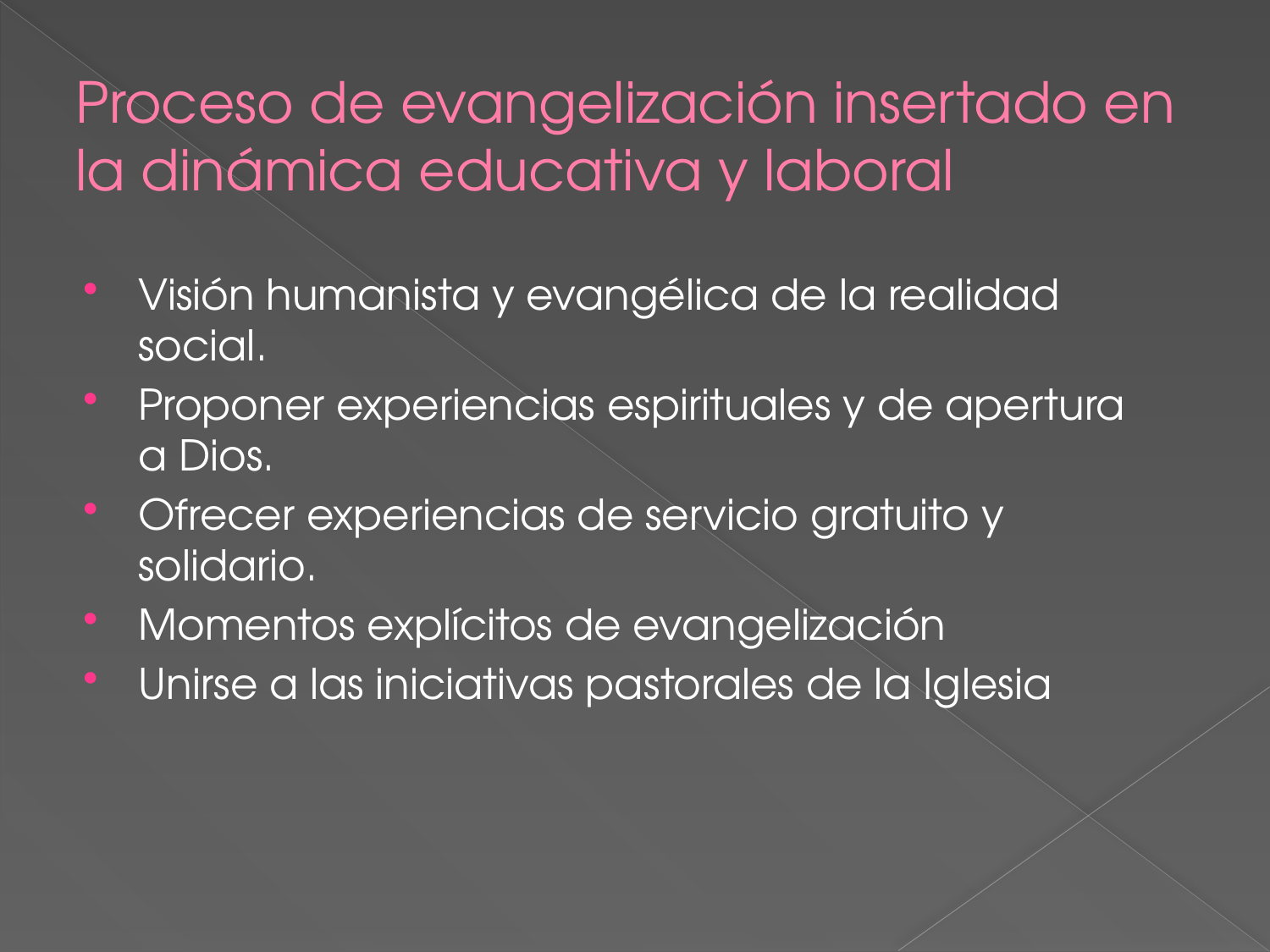

# Proceso de evangelización insertado en la dinámica educativa y laboral
Visión humanista y evangélica de la realidad social.
Proponer experiencias espirituales y de apertura a Dios.
Ofrecer experiencias de servicio gratuito y solidario.
Momentos explícitos de evangelización
Unirse a las iniciativas pastorales de la Iglesia